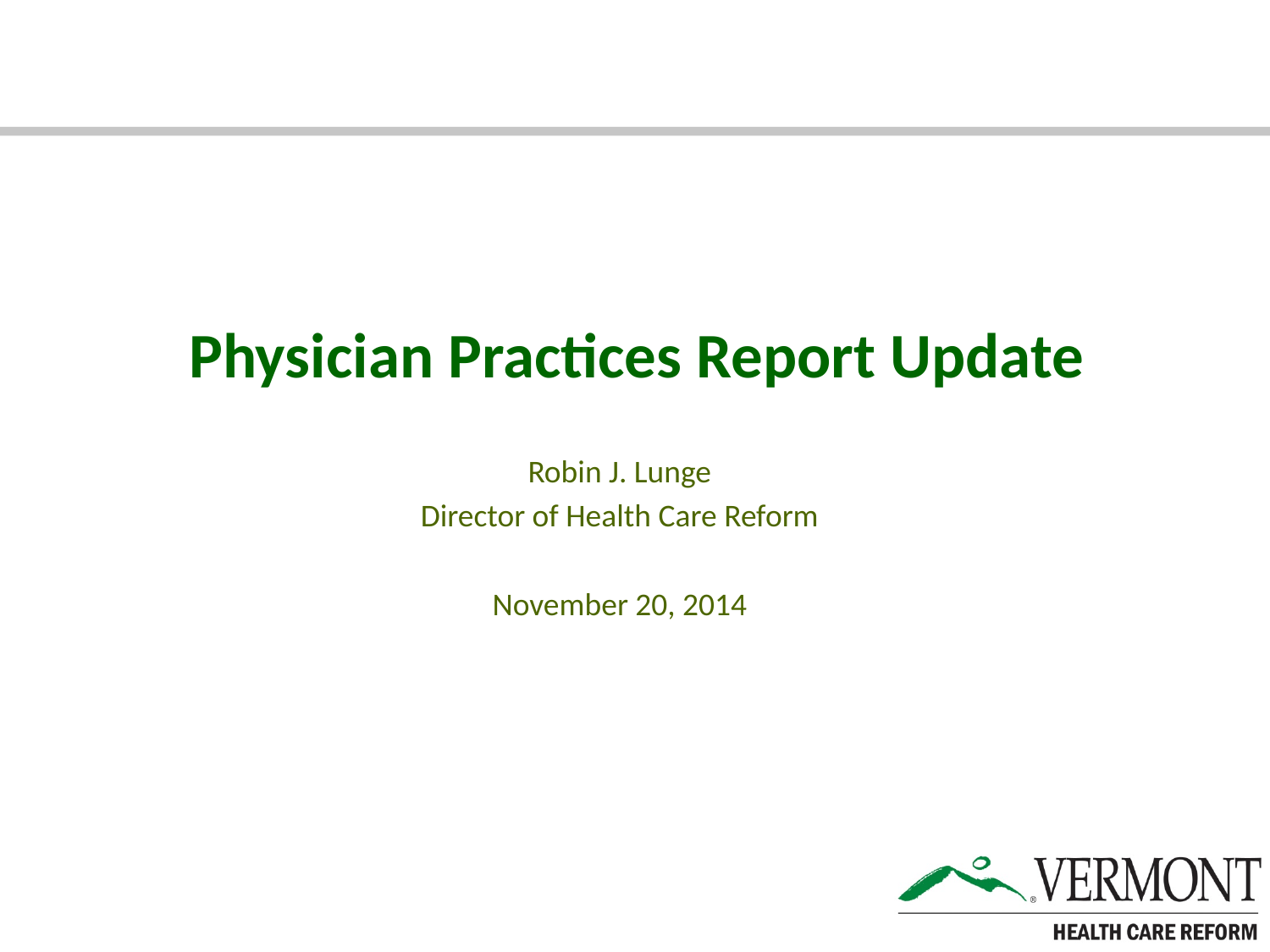

# Physician Practices Report Update

Robin J. Lunge
Director of Health Care Reform

November 20, 2014